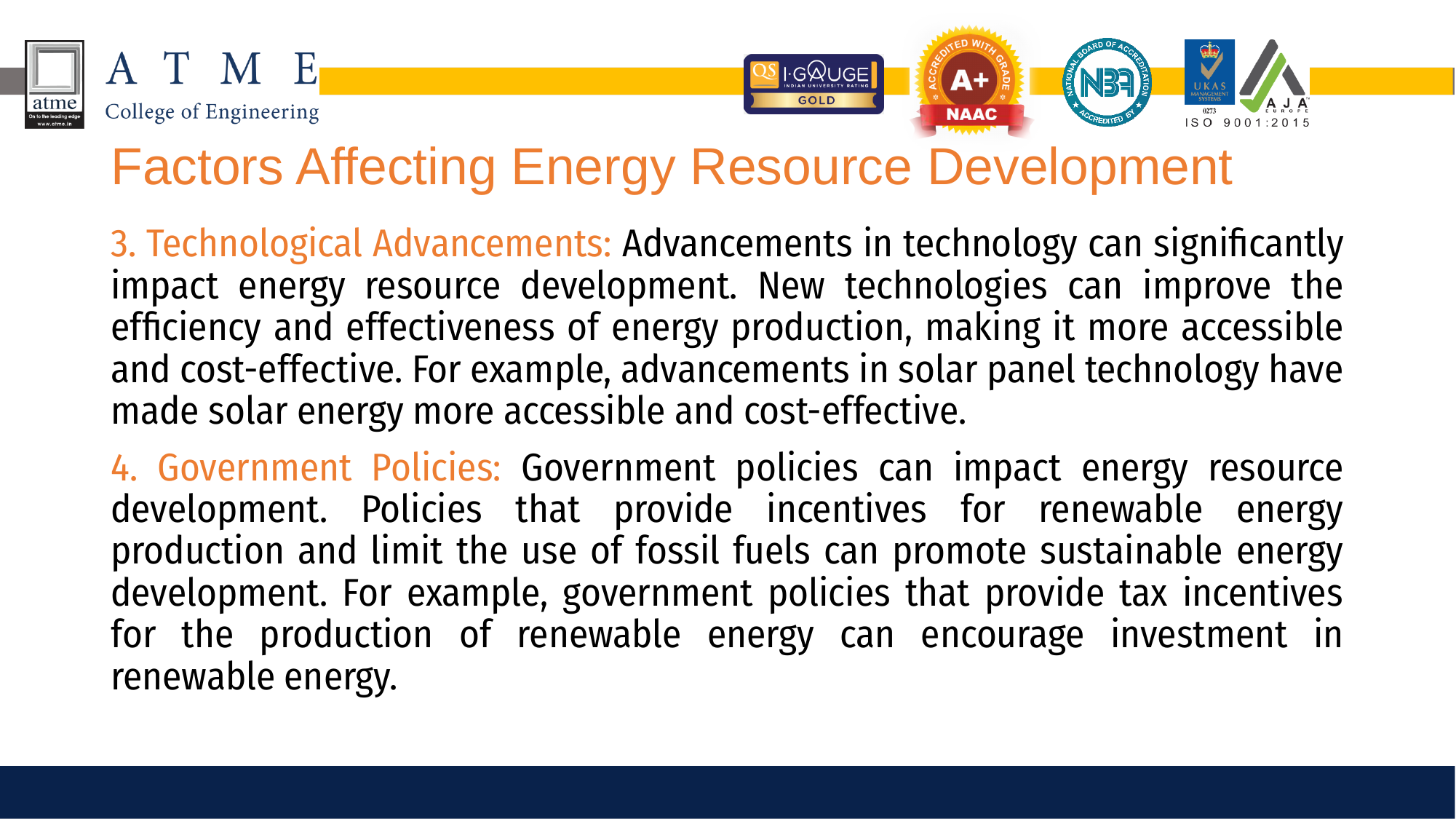

# Factors Affecting Energy Resource Development
3. Technological Advancements: Advancements in technology can significantly impact energy resource development. New technologies can improve the efficiency and effectiveness of energy production, making it more accessible and cost-effective. For example, advancements in solar panel technology have made solar energy more accessible and cost-effective.
4. Government Policies: Government policies can impact energy resource development. Policies that provide incentives for renewable energy production and limit the use of fossil fuels can promote sustainable energy development. For example, government policies that provide tax incentives for the production of renewable energy can encourage investment in renewable energy.